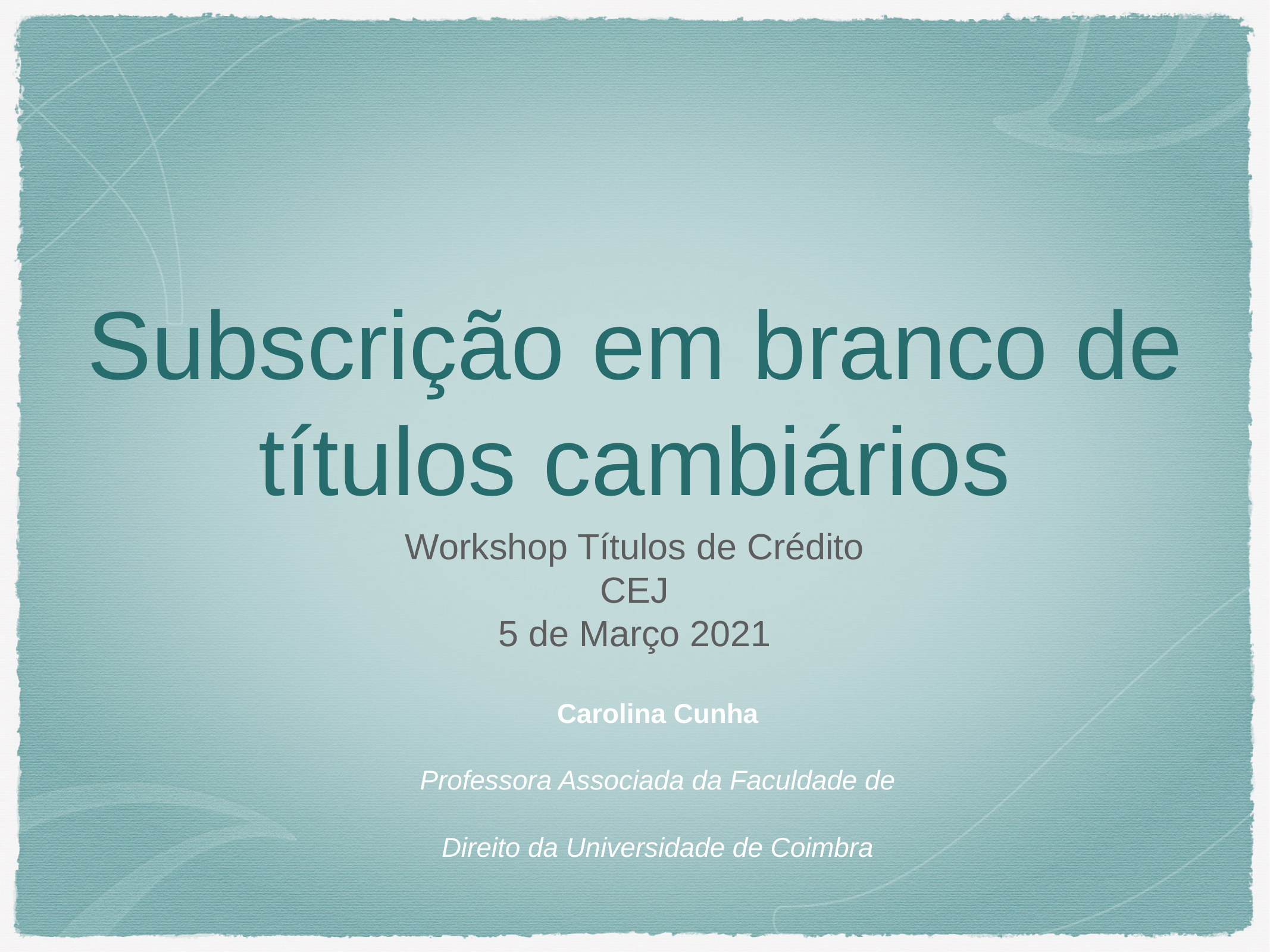

# Subscrição em branco de títulos cambiários
Workshop Títulos de Crédito
CEJ
5 de Março 2021
Carolina Cunha
Professora Associada da Faculdade de Direito da Universidade de Coimbra